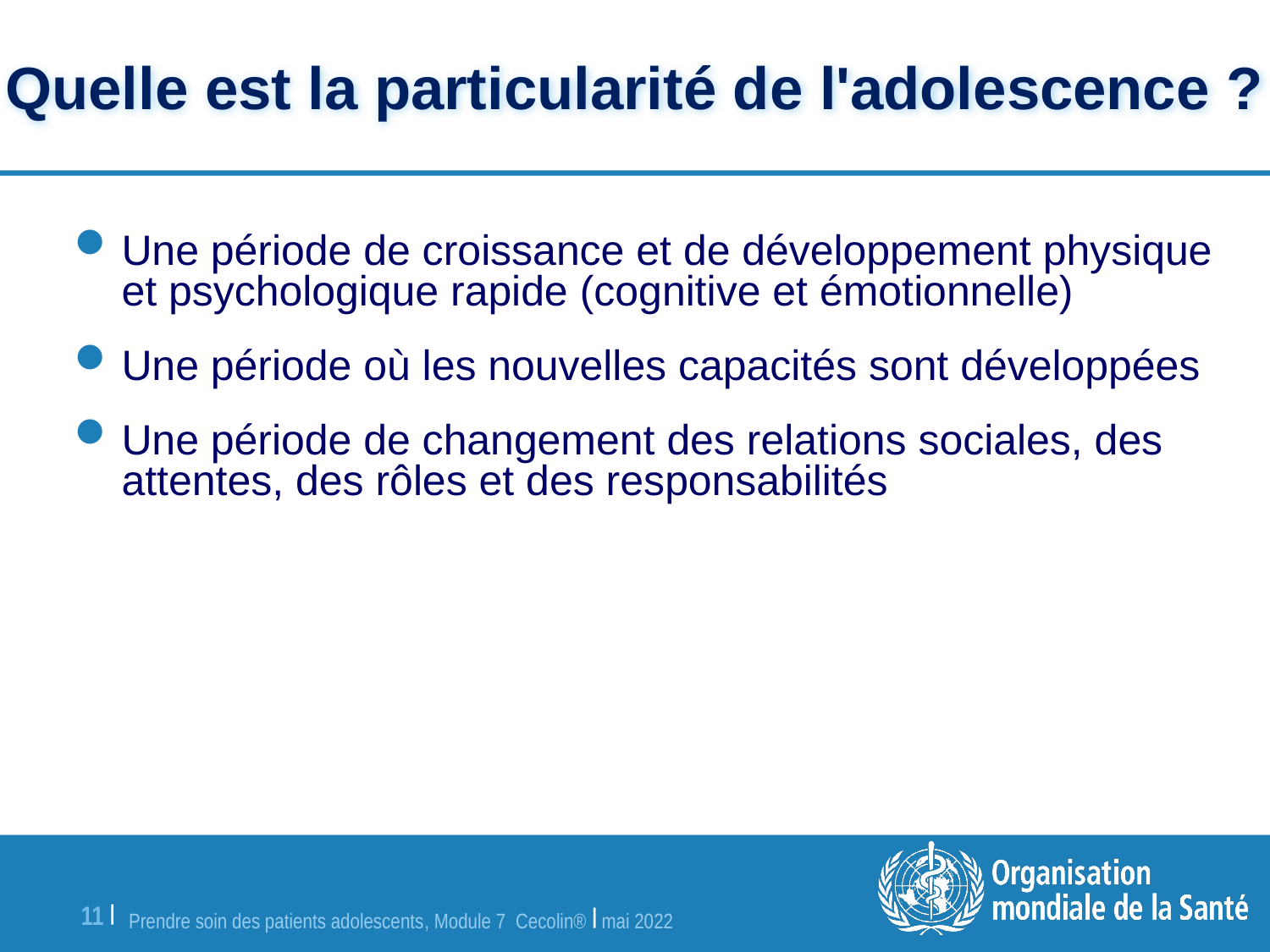

# Quelle est la particularité de l'adolescence ?
Une période de croissance et de développement physique et psychologique rapide (cognitive et émotionnelle)
Une période où les nouvelles capacités sont développées
Une période de changement des relations sociales, des attentes, des rôles et des responsabilités